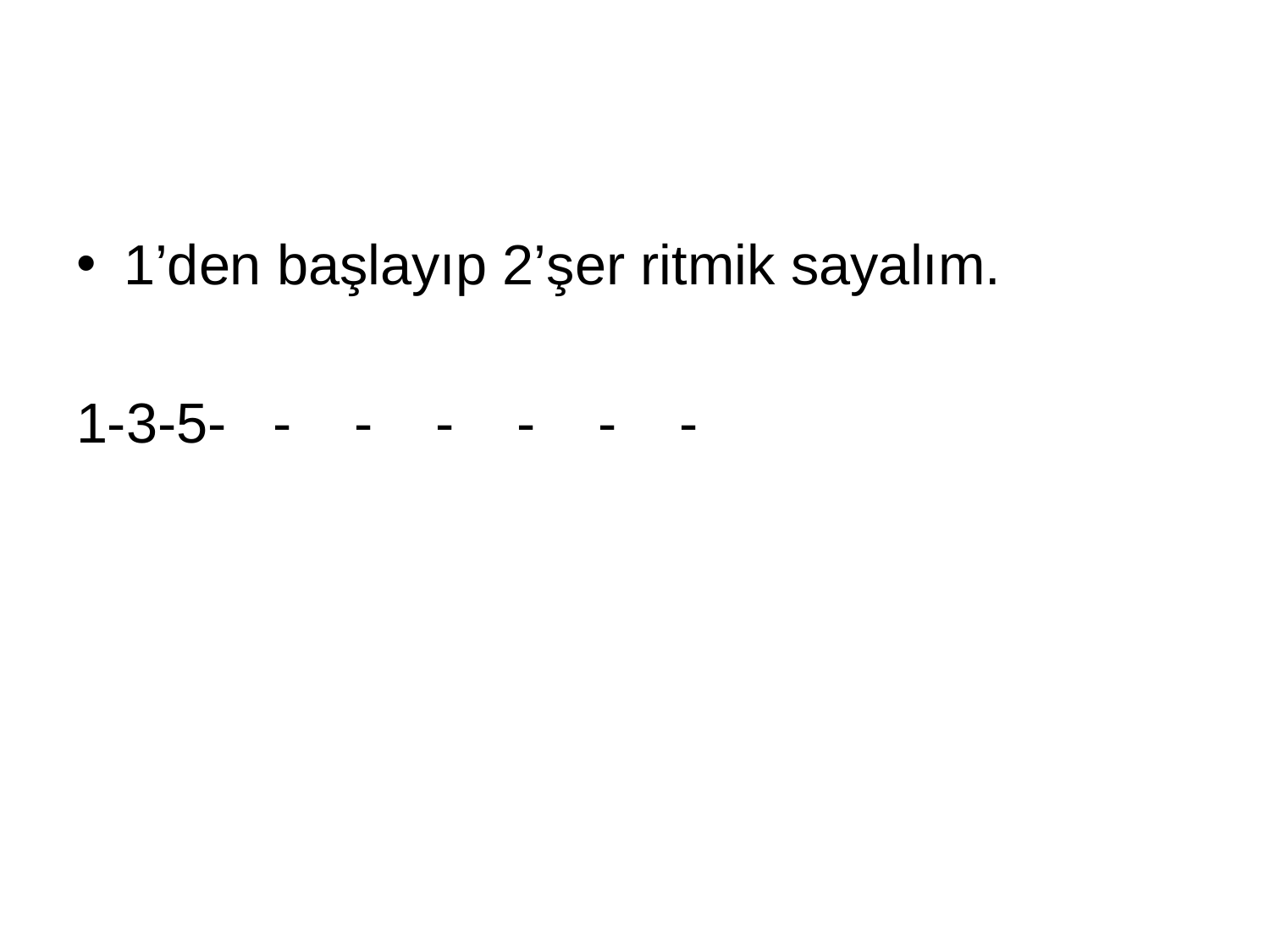

#
1’den başlayıp 2’şer ritmik sayalım.

1-3-5-   -    -    -    -    -    -